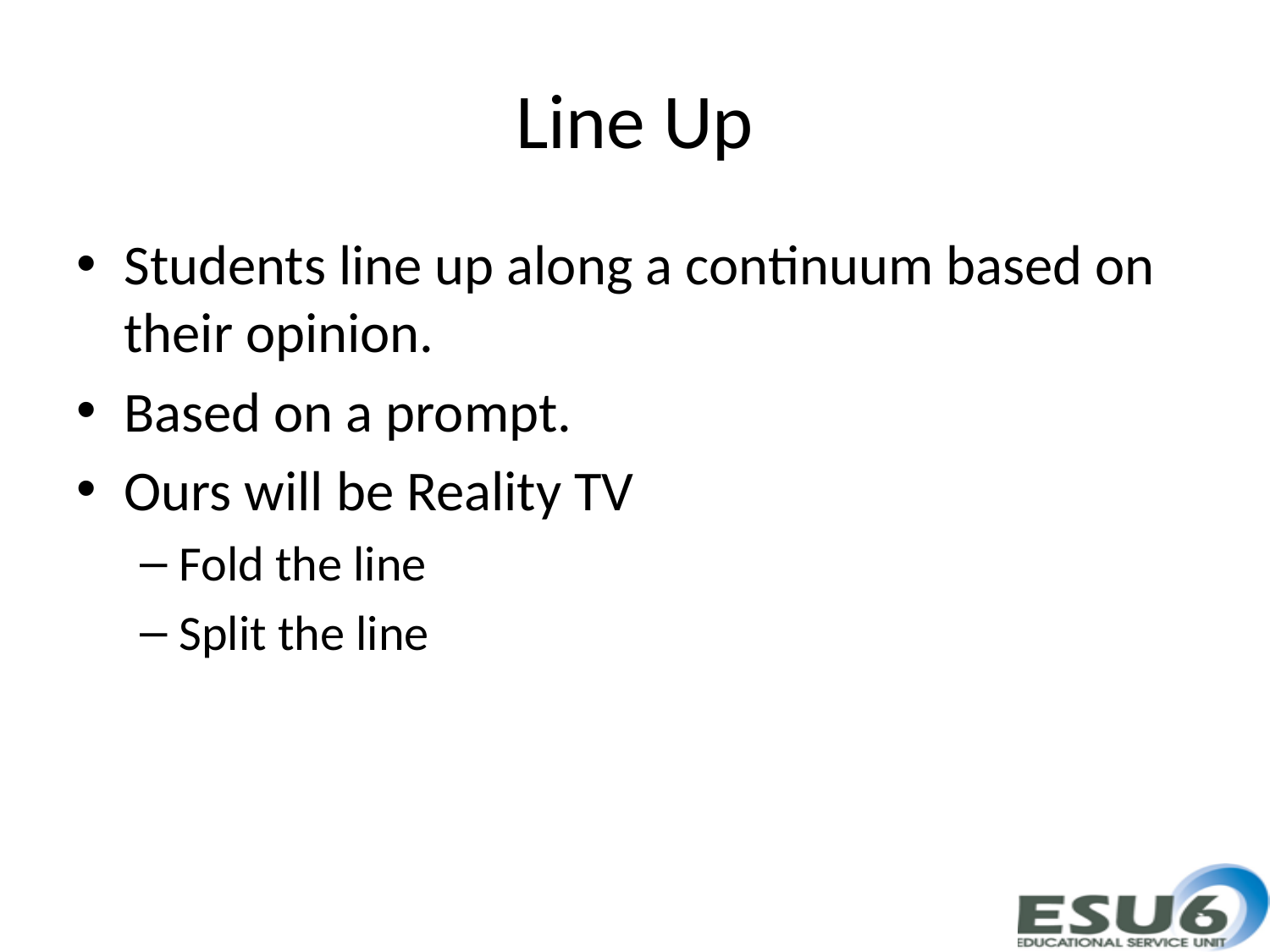

# Line Up
Students line up along a continuum based on their opinion.
Based on a prompt.
Ours will be Reality TV
Fold the line
Split the line